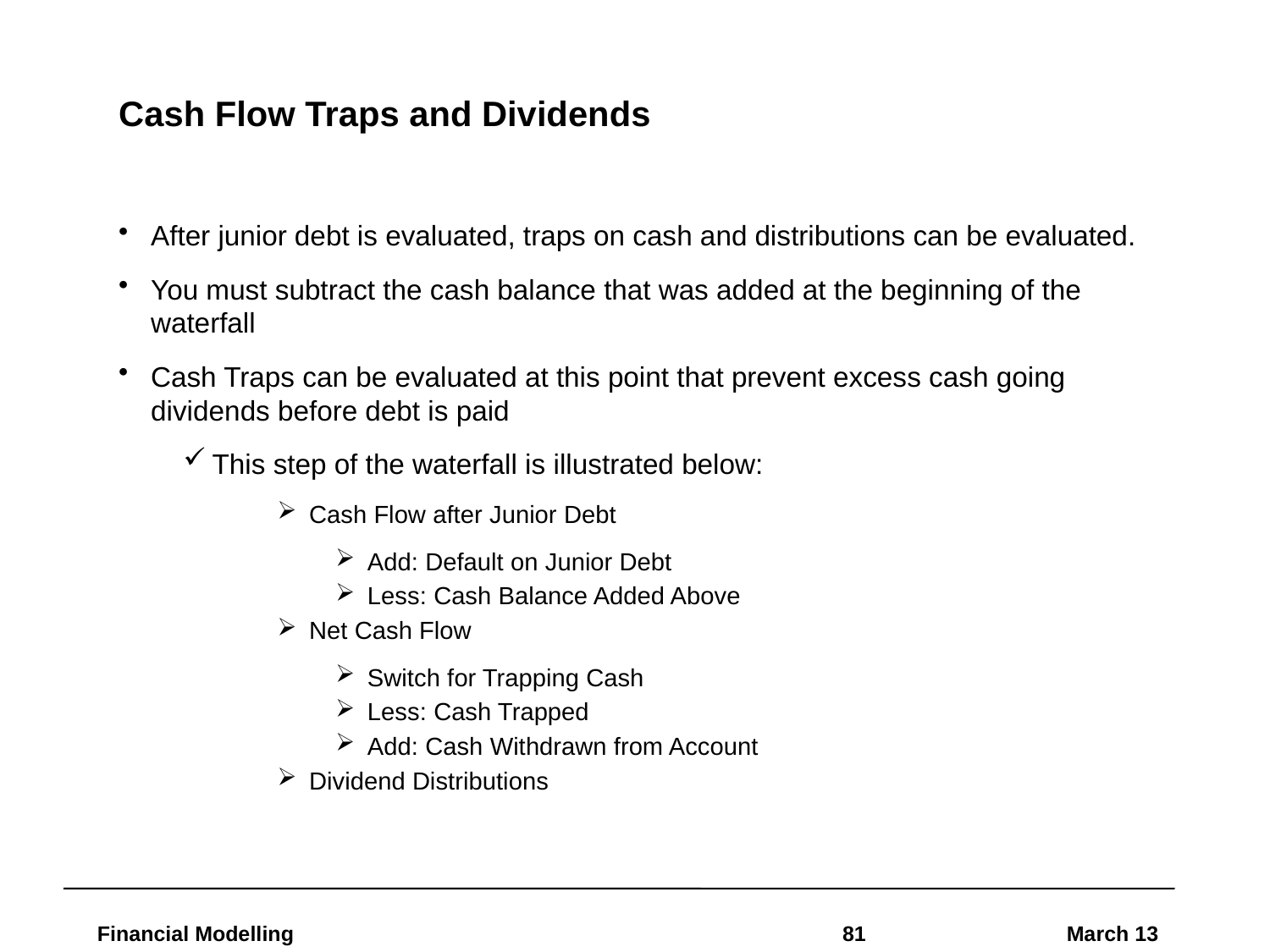

# Cash Flow Traps and Dividends
After junior debt is evaluated, traps on cash and distributions can be evaluated.
You must subtract the cash balance that was added at the beginning of the waterfall
Cash Traps can be evaluated at this point that prevent excess cash going dividends before debt is paid
This step of the waterfall is illustrated below:
Cash Flow after Junior Debt
Add: Default on Junior Debt
Less: Cash Balance Added Above
Net Cash Flow
Switch for Trapping Cash
Less: Cash Trapped
Add: Cash Withdrawn from Account
Dividend Distributions